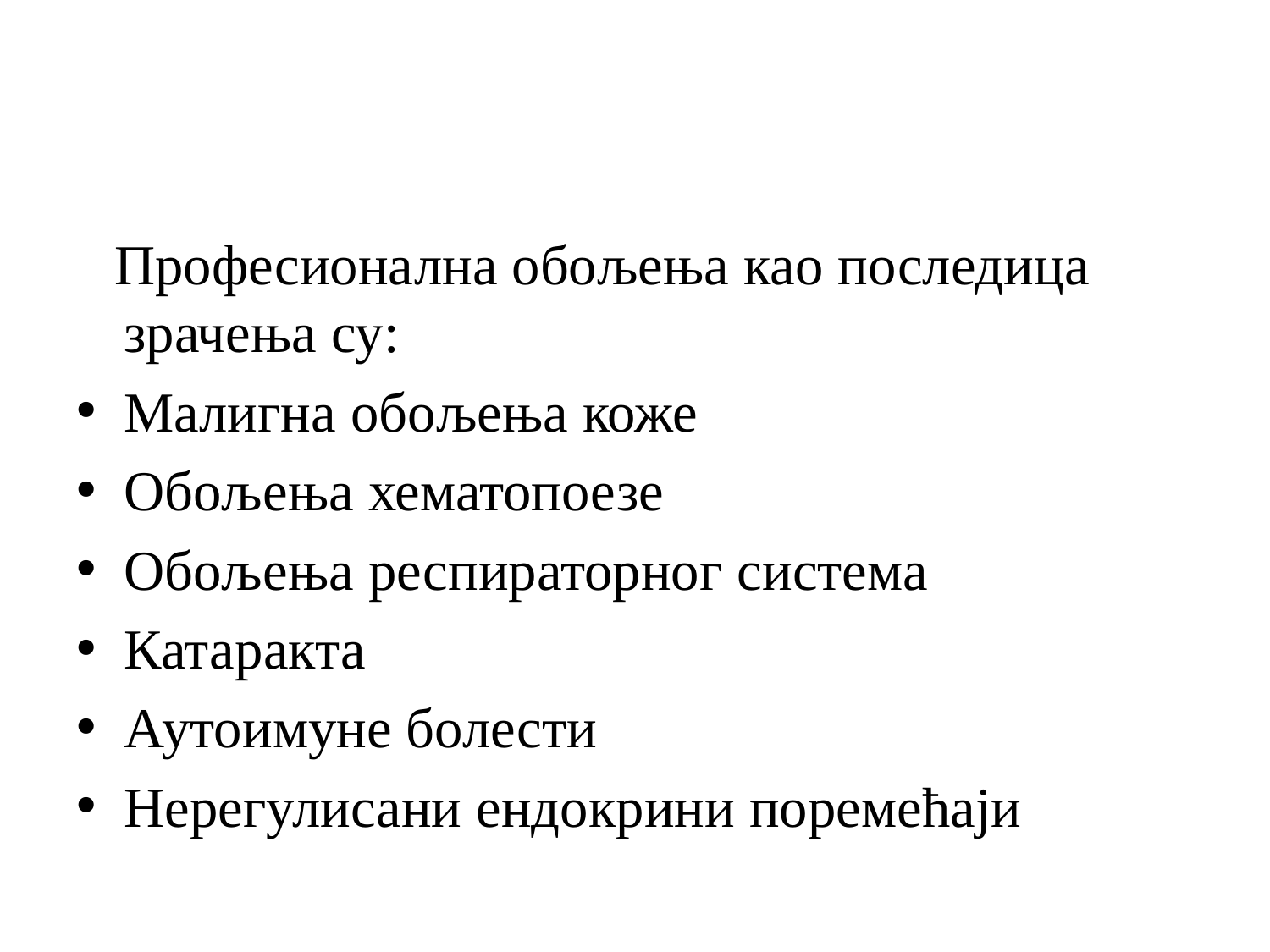

Професионална обољења као последица зрачења су:
Малигна обољења коже
Обољења хематопоезе
Обољења респираторног система
Катаракта
Аутоимуне болести
Нерегулисани ендокрини поремећаји